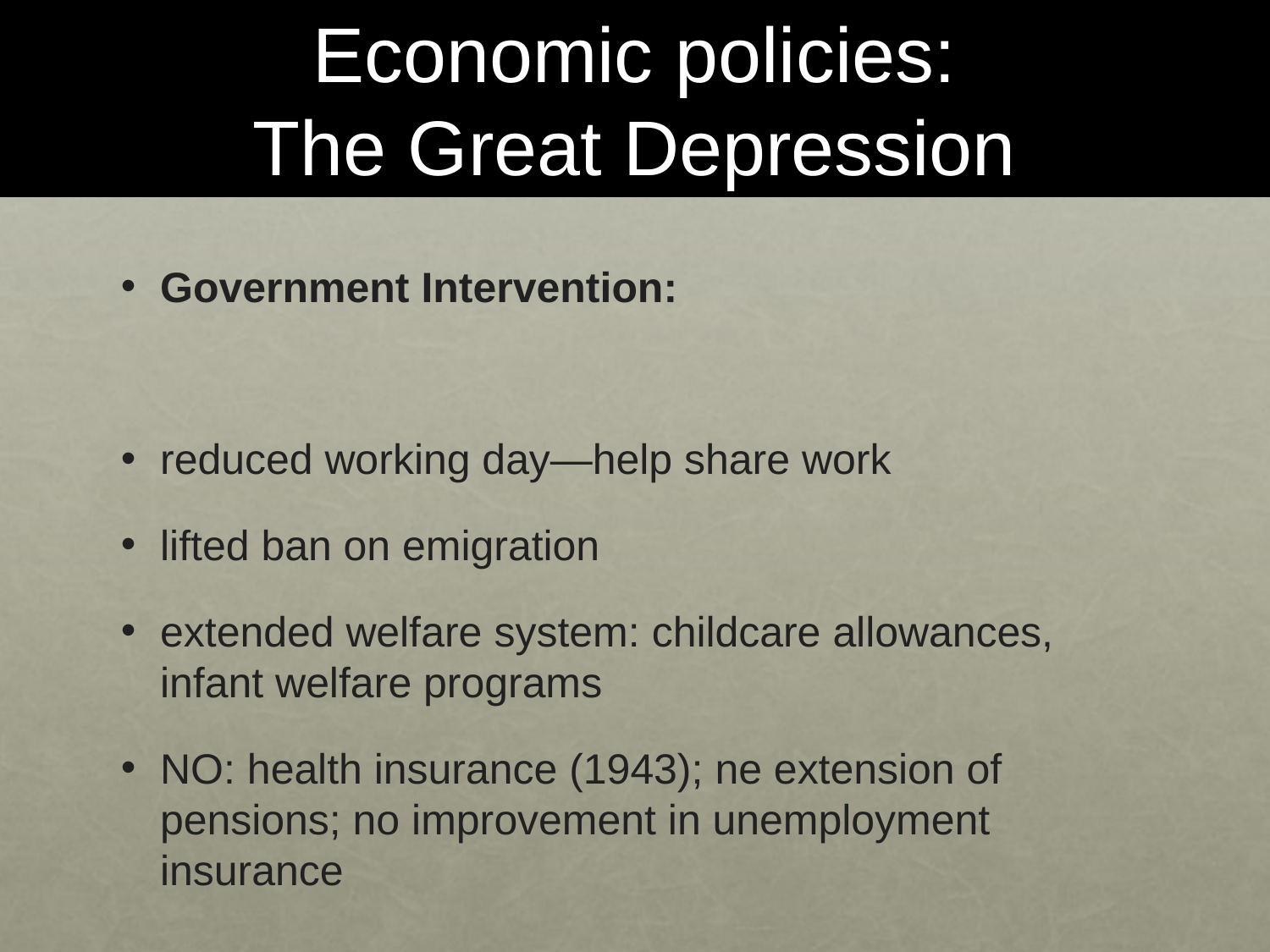

# Economic policies: The Great Depression
Government Intervention:

reduced working day—help share work
lifted ban on emigration
extended welfare system: childcare allowances, infant welfare programs
NO: health insurance (1943); ne extension of pensions; no improvement in unemployment insurance